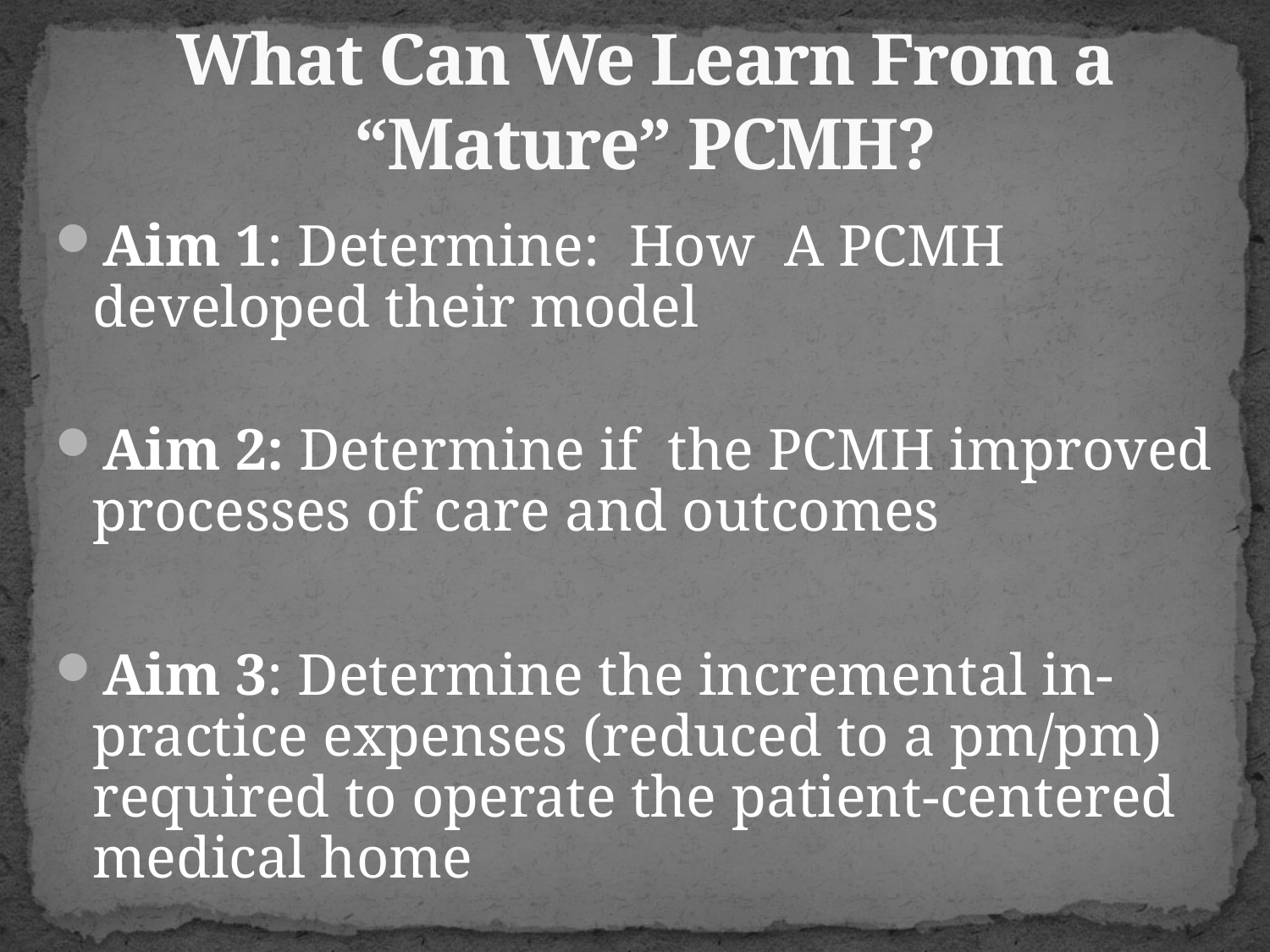

# What Can We Learn From a “Mature” PCMH?
Aim 1: Determine:  How  A PCMH developed their model

Aim 2: Determine if  the PCMH improved processes of care and outcomes

Aim 3: Determine the incremental in-practice expenses (reduced to a pm/pm) required to operate the patient-centered medical home